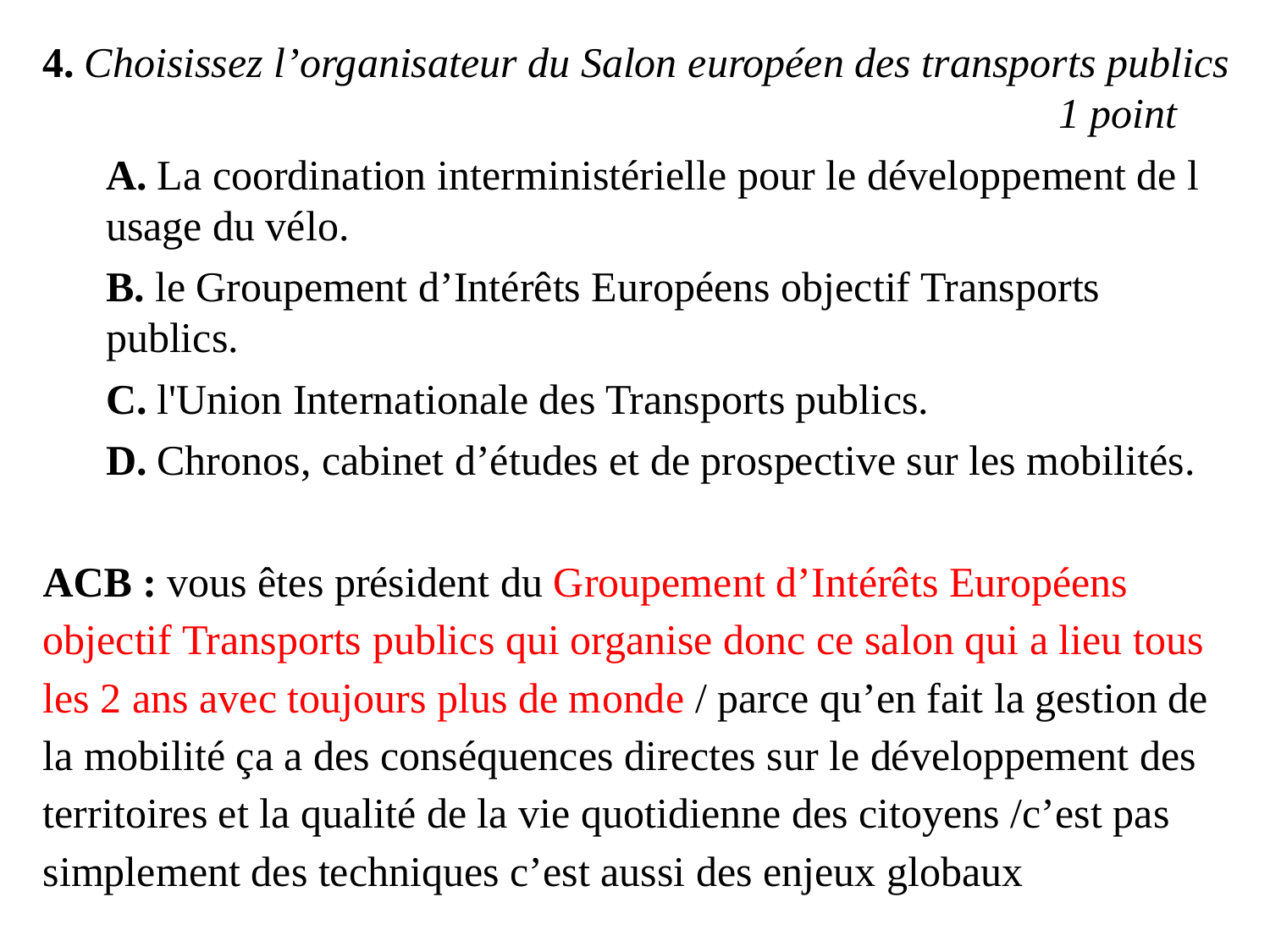

4. Choisissez l’organisateur du Salon européen des transports publics								1 point
A. La coordination interministérielle pour le développement de l usage du vélo.
B. le Groupement d’Intérêts Européens objectif Transports publics.
C. l'Union Internationale des Transports publics.
D. Chronos, cabinet d’études et de prospective sur les mobilités.

ACB : vous êtes président du Groupement d’Intérêts Européens objectif Transports publics qui organise donc ce salon qui a lieu tous les 2 ans avec toujours plus de monde / parce qu’en fait la gestion de la mobilité ça a des conséquences directes sur le développement des territoires et la qualité de la vie quotidienne des citoyens /c’est pas simplement des techniques c’est aussi des enjeux globaux